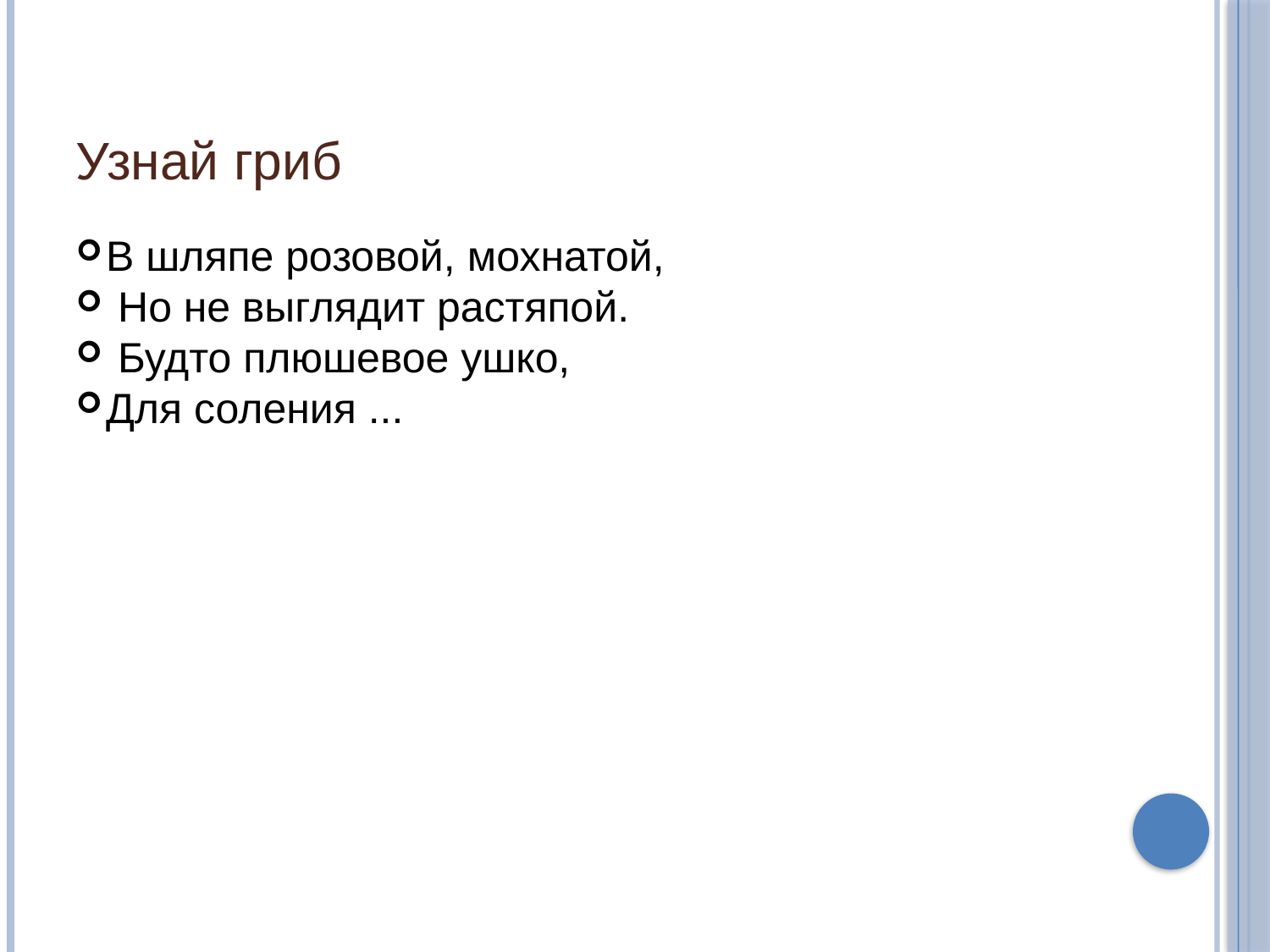

Узнай гриб
В шляпе розовой, мохнатой,
 Но не выглядит растяпой.
 Будто плюшевое ушко,
Для соления ...